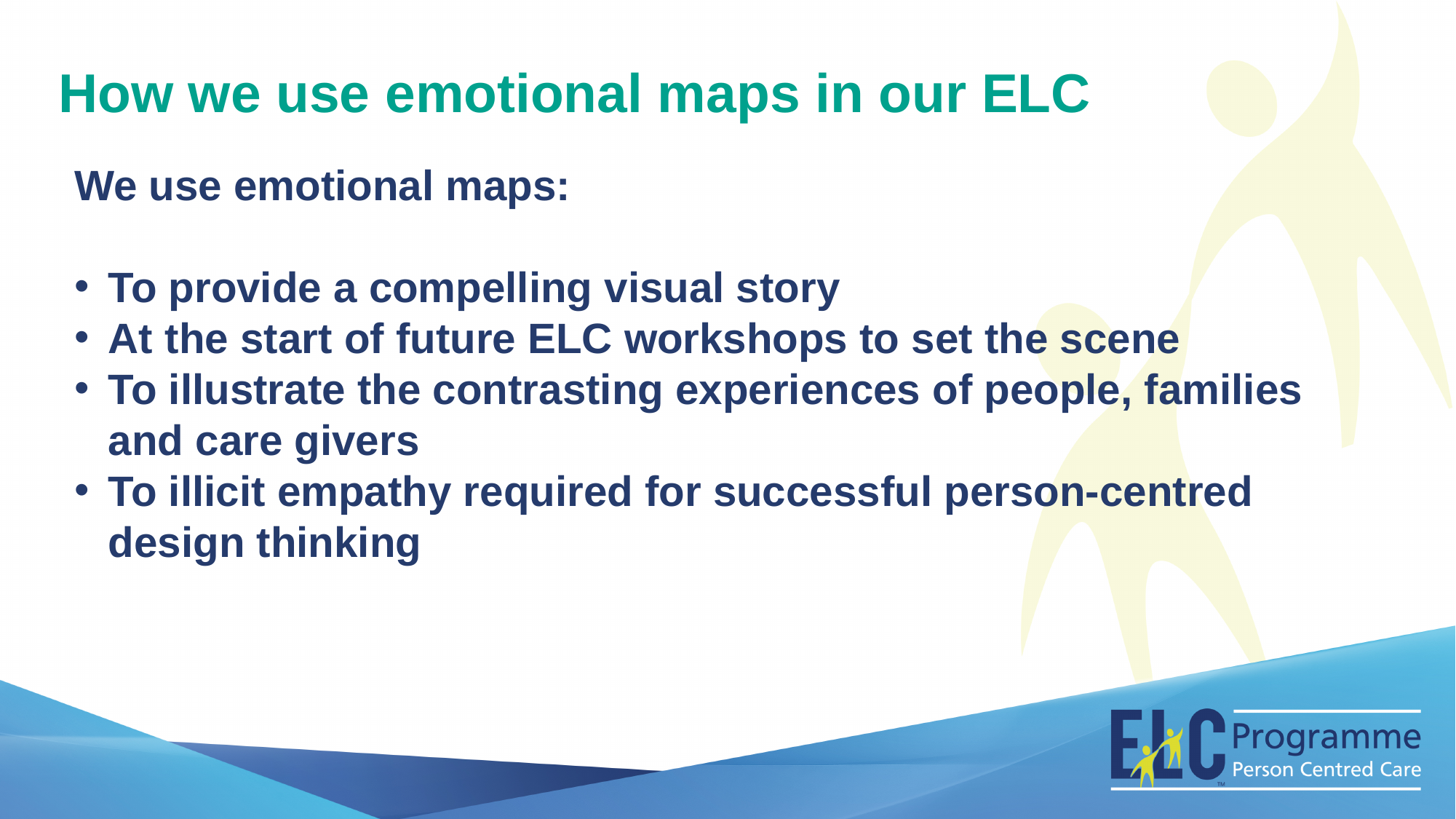

How we use emotional maps in our ELC
We use emotional maps:

To provide a compelling visual story
At the start of future ELC workshops to set the scene
To illustrate the contrasting experiences of people, families and care givers
To illicit empathy required for successful person-centred design thinking